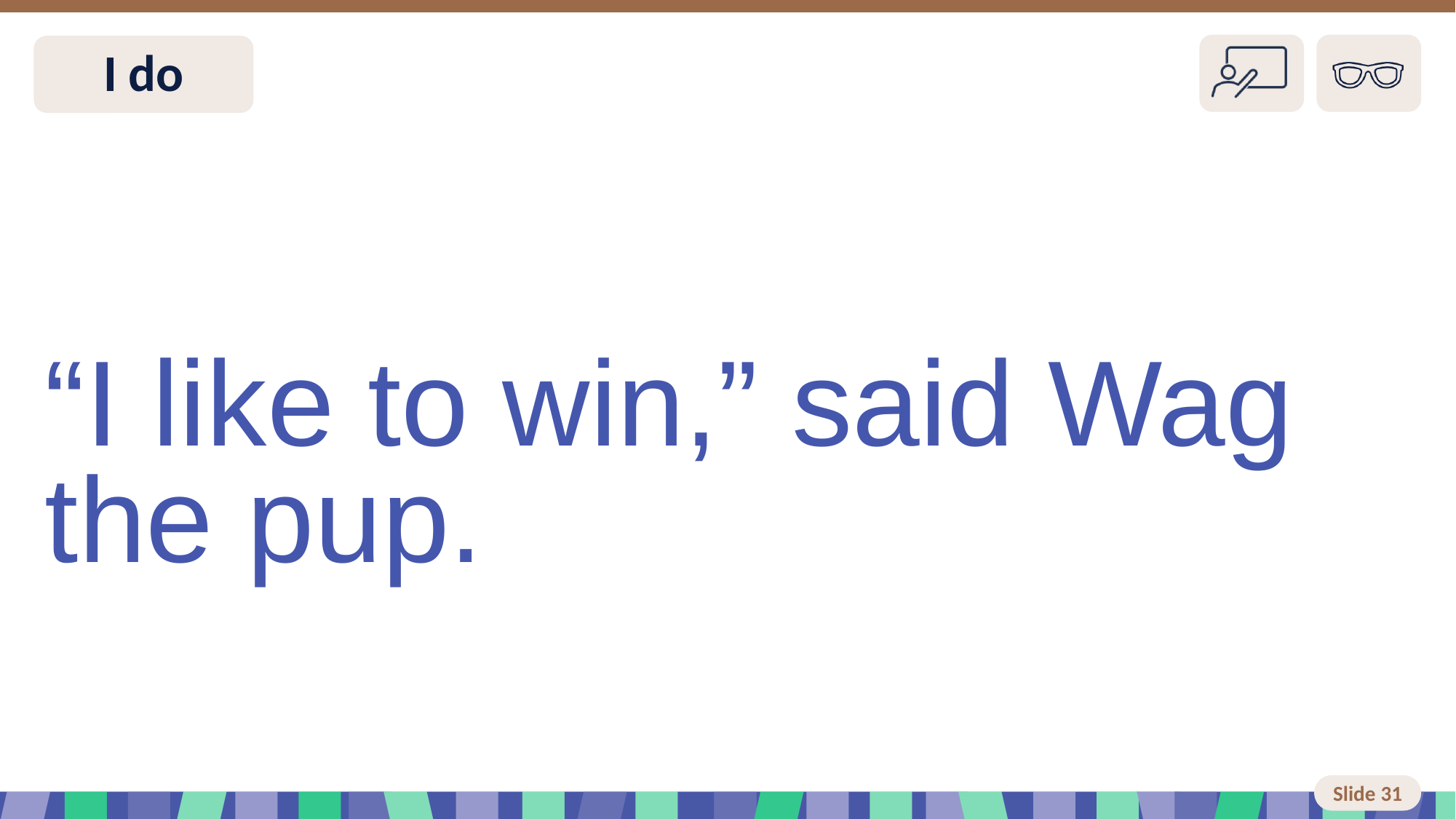

# Slide 31 I do
“I like to win,” said Wag the pup.